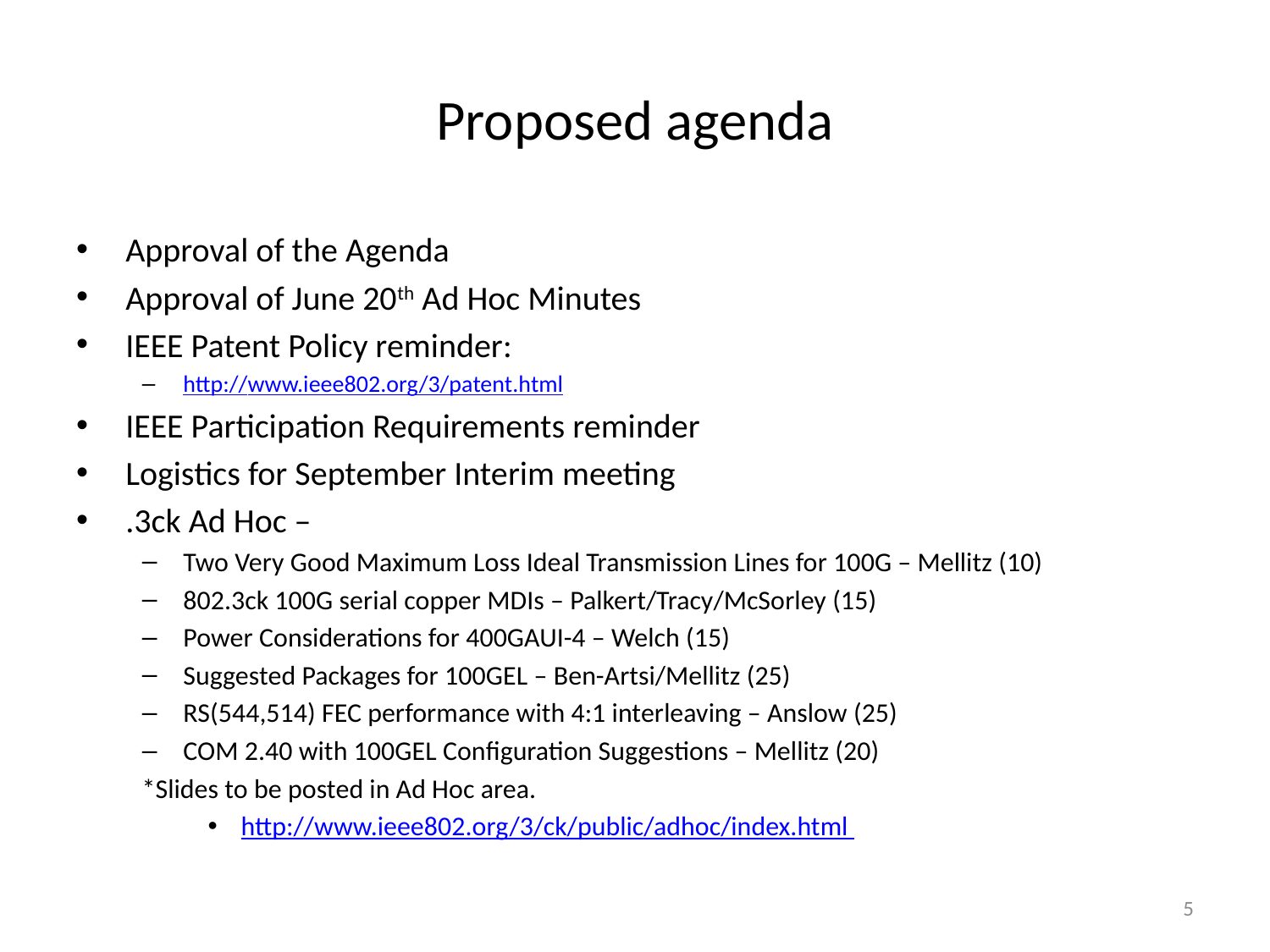

# Proposed agenda
Approval of the Agenda
Approval of June 20th Ad Hoc Minutes
IEEE Patent Policy reminder:
http://www.ieee802.org/3/patent.html
IEEE Participation Requirements reminder
Logistics for September Interim meeting
.3ck Ad Hoc –
Two Very Good Maximum Loss Ideal Transmission Lines for 100G – Mellitz (10)
802.3ck 100G serial copper MDIs – Palkert/Tracy/McSorley (15)
Power Considerations for 400GAUI-4 – Welch (15)
Suggested Packages for 100GEL – Ben-Artsi/Mellitz (25)
RS(544,514) FEC performance with 4:1 interleaving – Anslow (25)
COM 2.40 with 100GEL Configuration Suggestions – Mellitz (20)
*Slides to be posted in Ad Hoc area.
http://www.ieee802.org/3/ck/public/adhoc/index.html
5